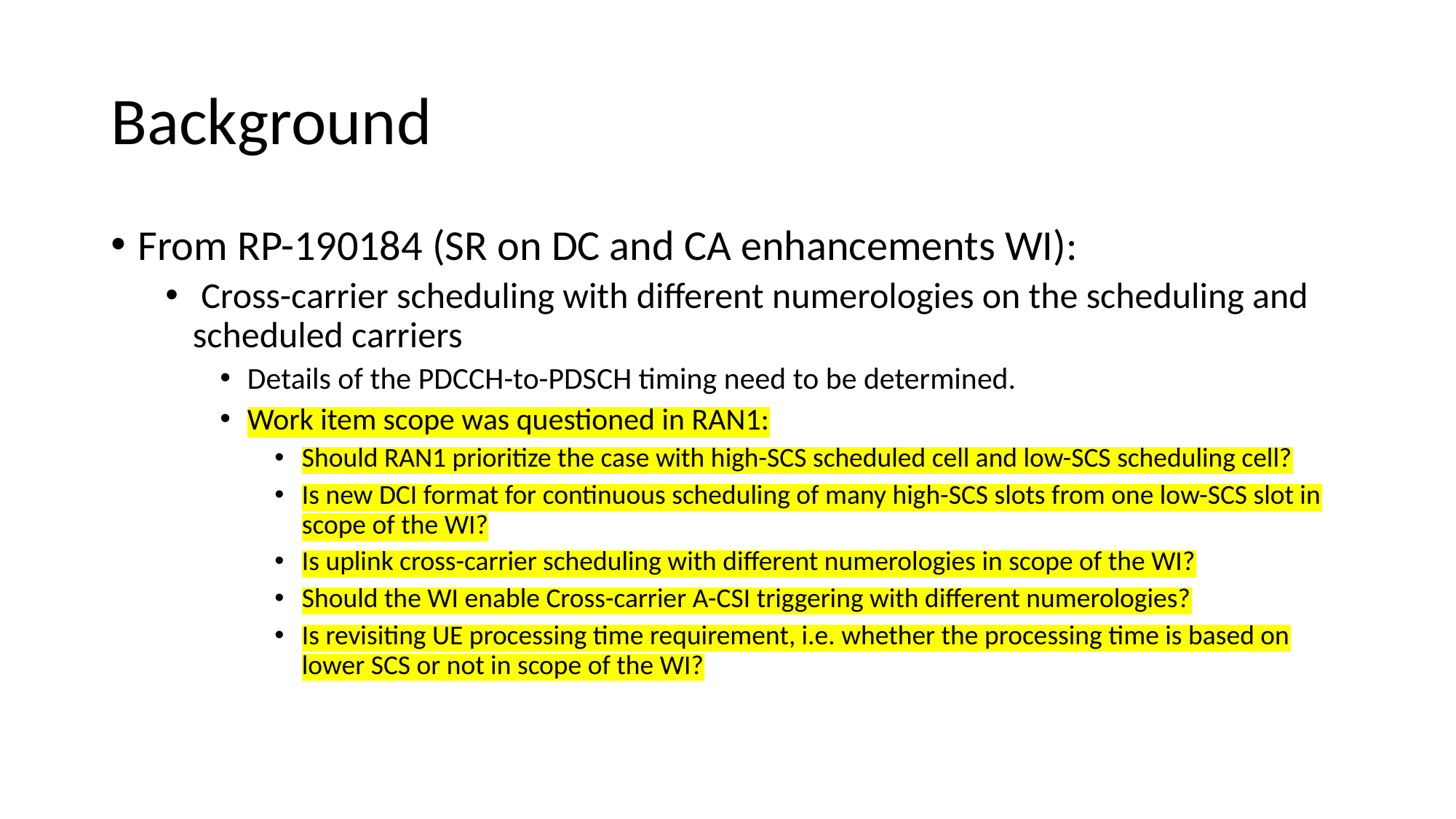

# Background
From RP-190184 (SR on DC and CA enhancements WI):
 Cross-carrier scheduling with different numerologies on the scheduling and scheduled carriers
Details of the PDCCH-to-PDSCH timing need to be determined.
Work item scope was questioned in RAN1:
Should RAN1 prioritize the case with high-SCS scheduled cell and low-SCS scheduling cell?
Is new DCI format for continuous scheduling of many high-SCS slots from one low-SCS slot in scope of the WI?
Is uplink cross-carrier scheduling with different numerologies in scope of the WI?
Should the WI enable Cross-carrier A-CSI triggering with different numerologies?
Is revisiting UE processing time requirement, i.e. whether the processing time is based on lower SCS or not in scope of the WI?